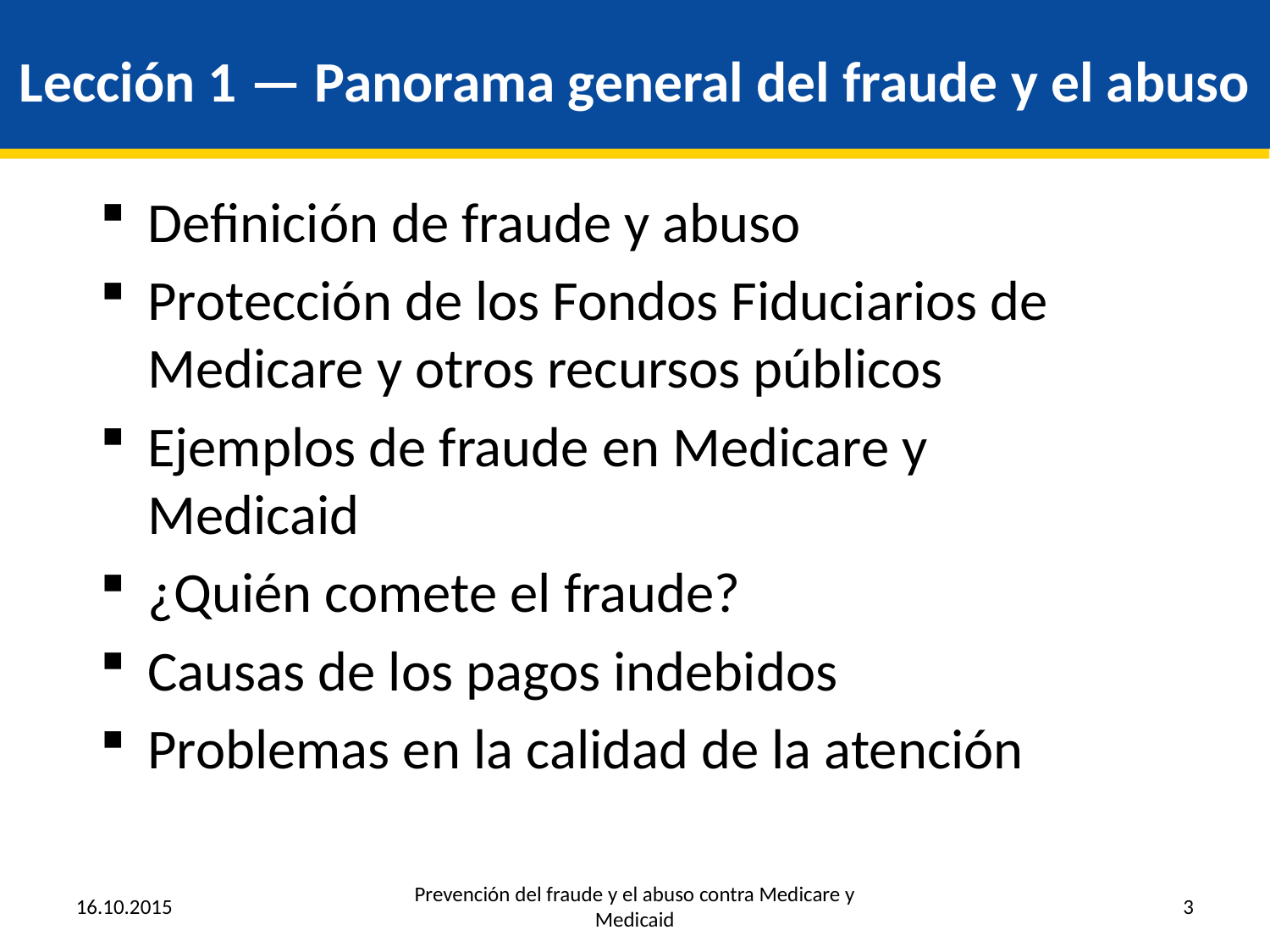

# Lección 1 — Panorama general del fraude y el abuso
Definición de fraude y abuso
Protección de los Fondos Fiduciarios de Medicare y otros recursos públicos
Ejemplos de fraude en Medicare y Medicaid
¿Quién comete el fraude?
Causas de los pagos indebidos
Problemas en la calidad de la atención

16.10.2015
Prevención del fraude y el abuso contra Medicare y Medicaid
3